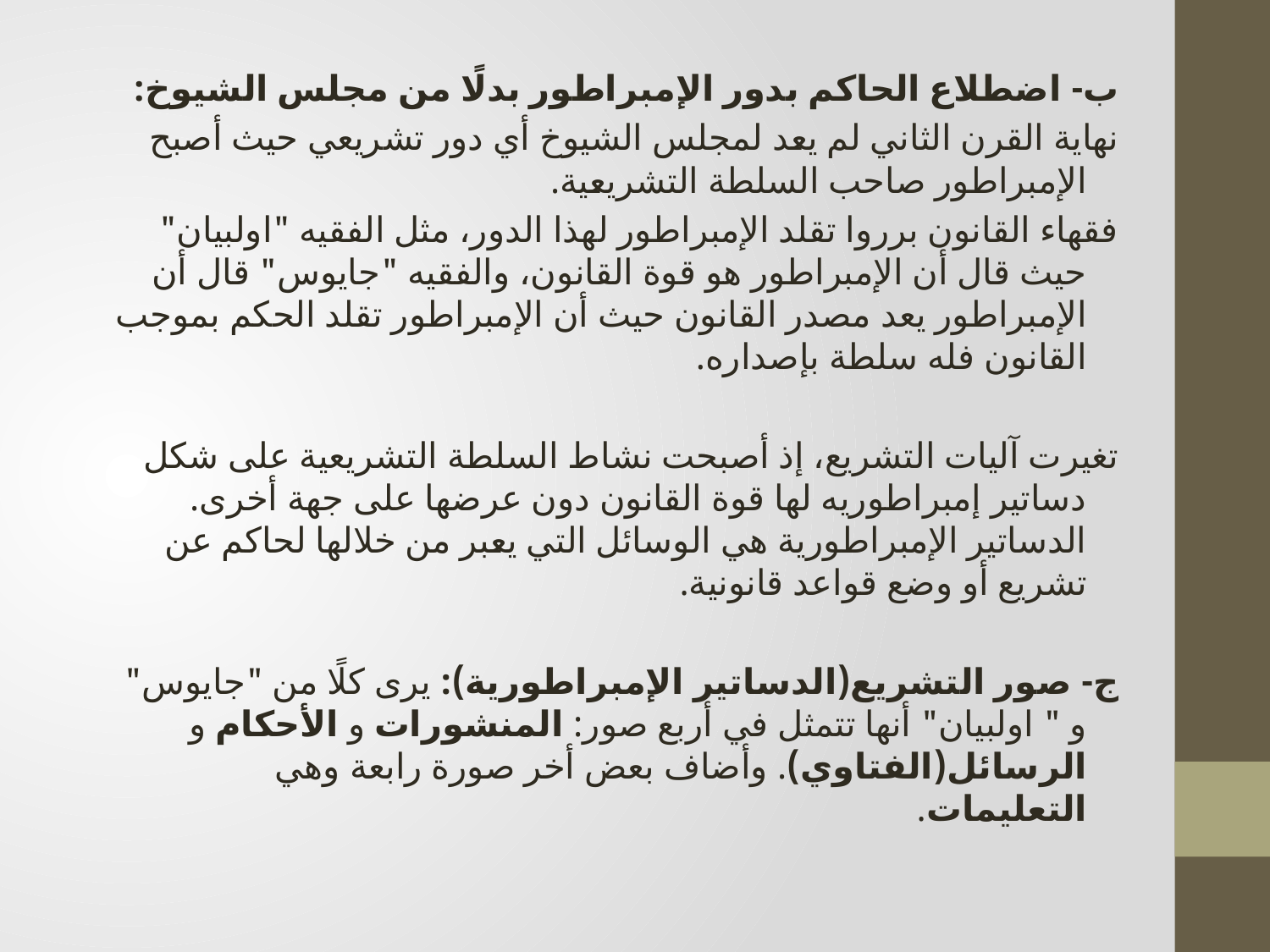

ب- اضطلاع الحاكم بدور الإمبراطور بدلًا من مجلس الشيوخ:
نهاية القرن الثاني لم يعد لمجلس الشيوخ أي دور تشريعي حيث أصبح الإمبراطور صاحب السلطة التشريعية.
فقهاء القانون برروا تقلد الإمبراطور لهذا الدور، مثل الفقيه "اولبيان" حيث قال أن الإمبراطور هو قوة القانون، والفقيه "جايوس" قال أن الإمبراطور يعد مصدر القانون حيث أن الإمبراطور تقلد الحكم بموجب القانون فله سلطة بإصداره.

تغيرت آليات التشريع، إذ أصبحت نشاط السلطة التشريعية على شكل دساتير إمبراطوريه لها قوة القانون دون عرضها على جهة أخرى. الدساتير الإمبراطورية هي الوسائل التي يعبر من خلالها لحاكم عن تشريع أو وضع قواعد قانونية.

ج- صور التشريع(الدساتير الإمبراطورية): يرى كلًا من "جايوس" و " اولبيان" أنها تتمثل في أربع صور: المنشورات و الأحكام و الرسائل(الفتاوي). وأضاف بعض أخر صورة رابعة وهي التعليمات.